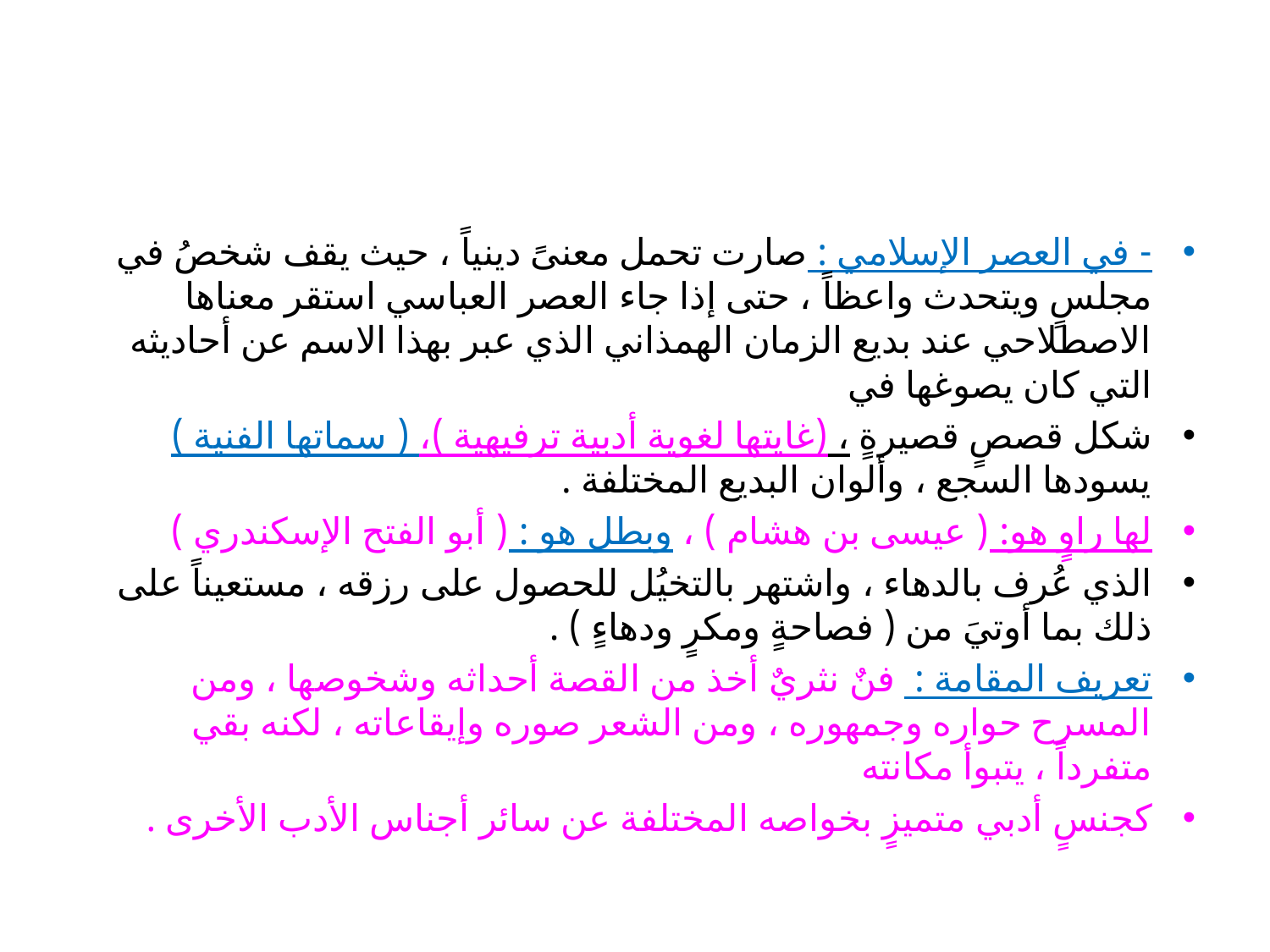

#
- في العصر الإسلامي : صارت تحمل معنىً دينياً ، حيث يقف شخصُ في مجلسٍ ويتحدث واعظاً ، حتى إذا جاء العصر العباسي استقر معناها الاصطلاحي عند بديع الزمان الهمذاني الذي عبر بهذا الاسم عن أحاديثه التي كان يصوغها في
شكل قصصٍ قصيرةٍ ، (غايتها لغوية أدبية ترفيهية )، ( سماتها الفنية ) يسودها السجع ، وألوان البديع المختلفة .
لها راوٍ هو: ( عيسى بن هشام ) ، وبطل هو : ( أبو الفتح الإسكندري )
الذي عُرف بالدهاء ، واشتهر بالتخيُل للحصول على رزقه ، مستعيناً على ذلك بما أوتيَ من ( فصاحةٍ ومكرٍ ودهاءٍ ) .
تعريف المقامة :  فنٌ نثريٌ أخذ من القصة أحداثه وشخوصها ، ومن المسرح حواره وجمهوره ، ومن الشعر صوره وإيقاعاته ، لكنه بقي متفرداً ، يتبوأ مكانته
كجنسٍ أدبي متميزٍ بخواصه المختلفة عن سائر أجناس الأدب الأخرى .